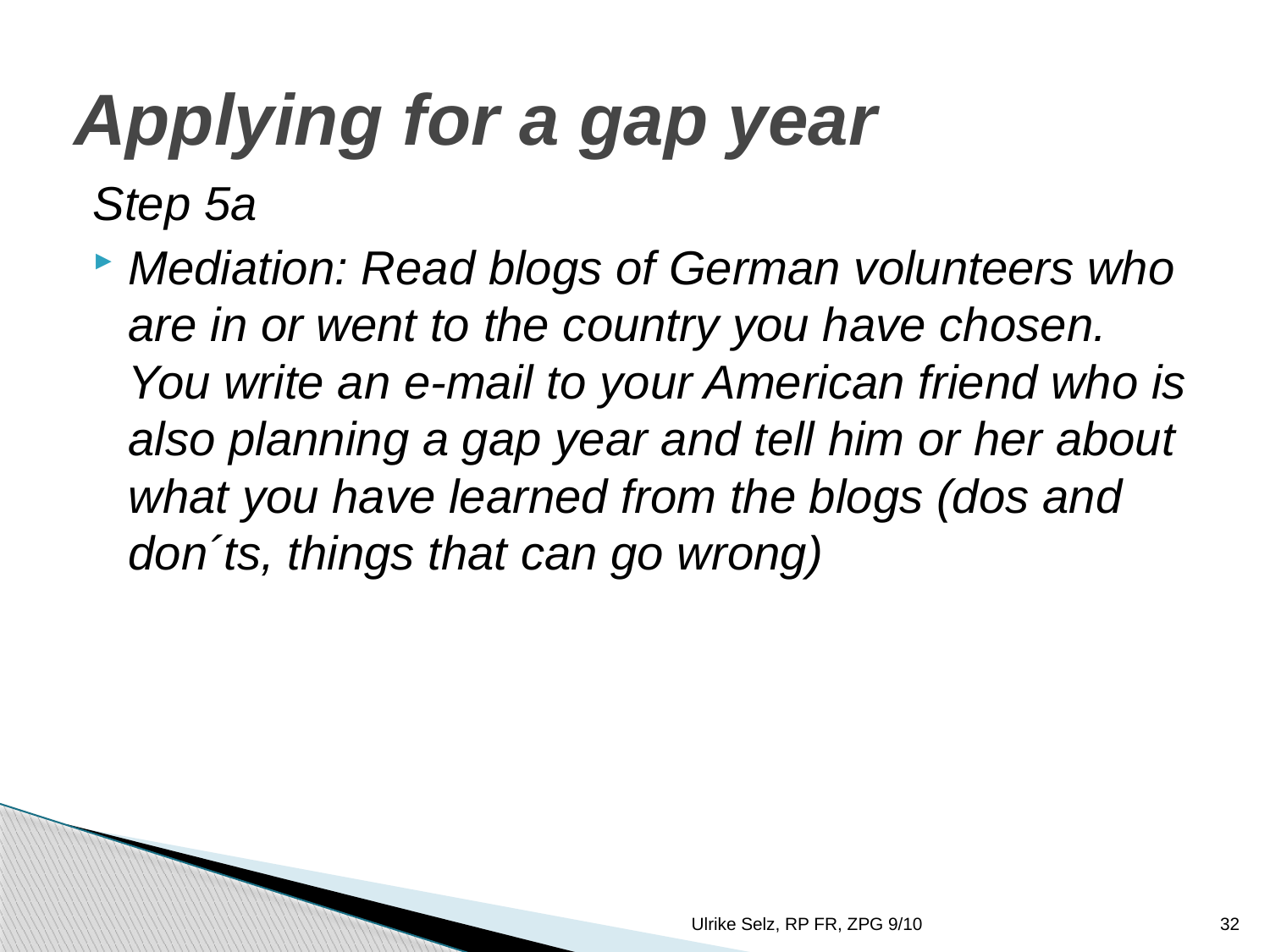

Applying for a gap year
Step 5a
Mediation: Read blogs of German volunteers who are in or went to the country you have chosen. You write an e-mail to your American friend who is also planning a gap year and tell him or her about what you have learned from the blogs (dos and don´ts, things that can go wrong)

Ulrike Selz, RP FR, ZPG 9/10
32